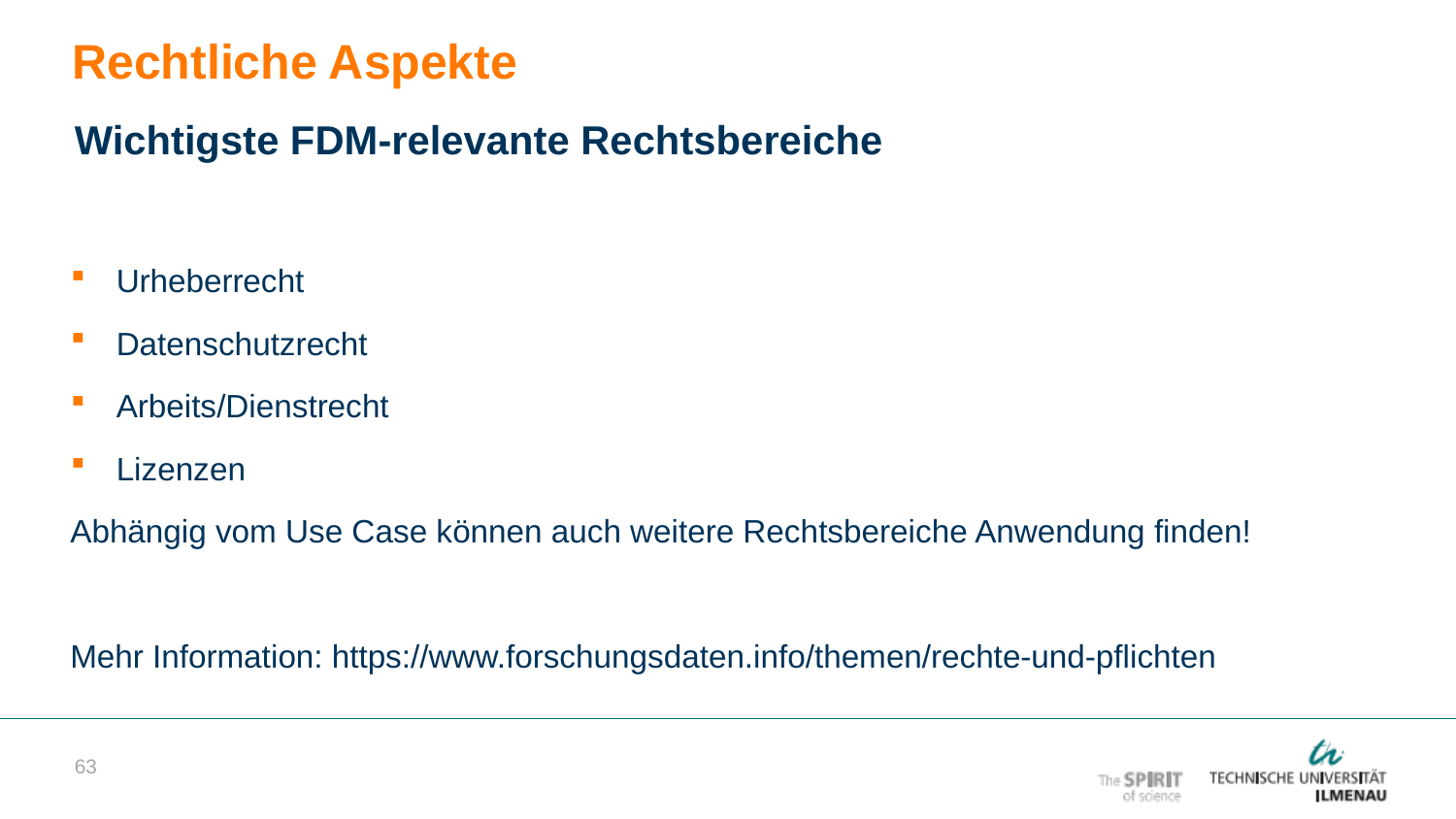

Rechtliche Aspekte
Wichtigste FDM-relevante Rechtsbereiche
Urheberrecht
Datenschutzrecht
Arbeits/Dienstrecht
Lizenzen
Abhängig vom Use Case können auch weitere Rechtsbereiche Anwendung finden!

Mehr Information: https://www.forschungsdaten.info/themen/rechte-und-pflichten
63